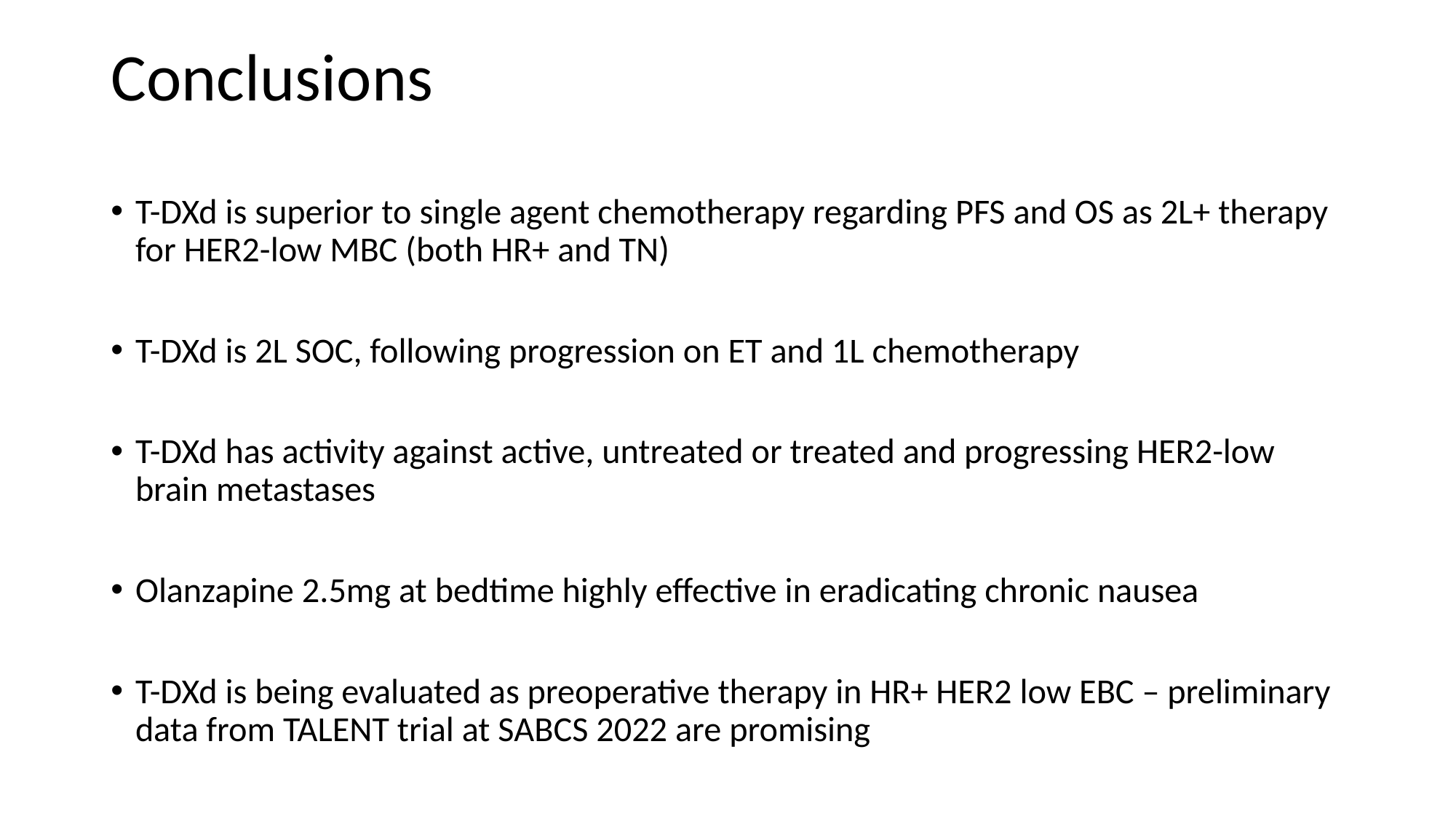

# Conclusions
T-DXd is superior to single agent chemotherapy regarding PFS and OS as 2L+ therapy for HER2-low MBC (both HR+ and TN)

T-DXd is 2L SOC, following progression on ET and 1L chemotherapy

T-DXd has activity against active, untreated or treated and progressing HER2-low brain metastases

Olanzapine 2.5mg at bedtime highly effective in eradicating chronic nausea

T-DXd is being evaluated as preoperative therapy in HR+ HER2 low EBC – preliminary data from TALENT trial at SABCS 2022 are promising